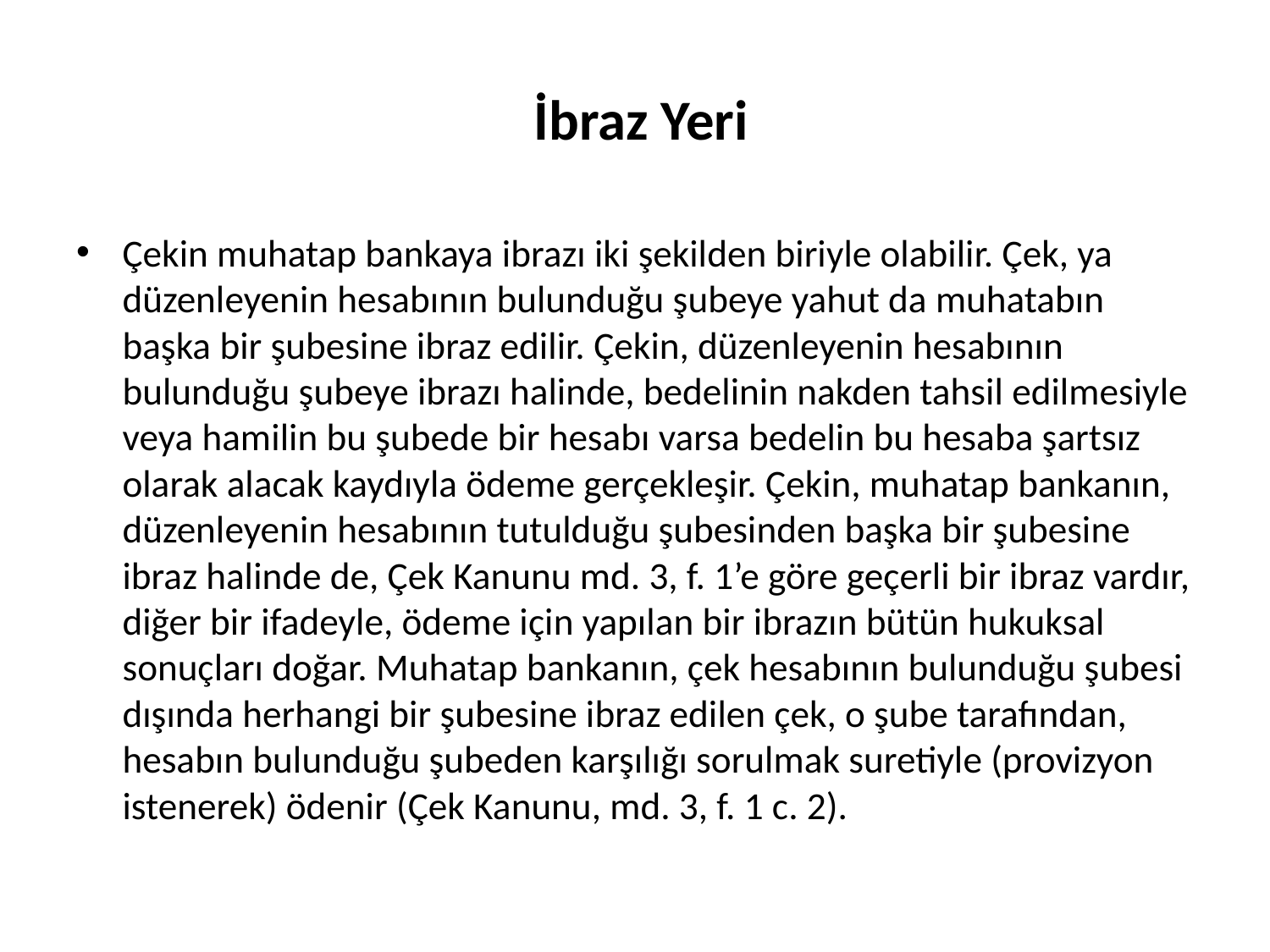

# İbraz Yeri
Çekin muhatap bankaya ibrazı iki şekilden biriyle olabilir. Çek, ya düzenleyenin hesabının bulunduğu şubeye yahut da muhatabın başka bir şubesine ibraz edilir. Çekin, düzenleyenin hesabının bulunduğu şubeye ibrazı halinde, bedelinin nakden tahsil edilmesiyle veya hamilin bu şubede bir hesabı varsa bedelin bu hesaba şartsız olarak alacak kaydıyla ödeme gerçekleşir. Çekin, muhatap bankanın, düzenleyenin hesabının tutulduğu şubesinden başka bir şubesine ibraz halinde de, Çek Kanunu md. 3, f. 1’e göre geçerli bir ibraz vardır, diğer bir ifadeyle, ödeme için yapılan bir ibrazın bütün hukuksal sonuçları doğar. Muhatap bankanın, çek hesabının bulunduğu şubesi dışında herhangi bir şubesine ibraz edilen çek, o şube tarafından, hesabın bulunduğu şubeden karşılığı sorulmak suretiyle (provizyon istenerek) ödenir (Çek Kanunu, md. 3, f. 1 c. 2).